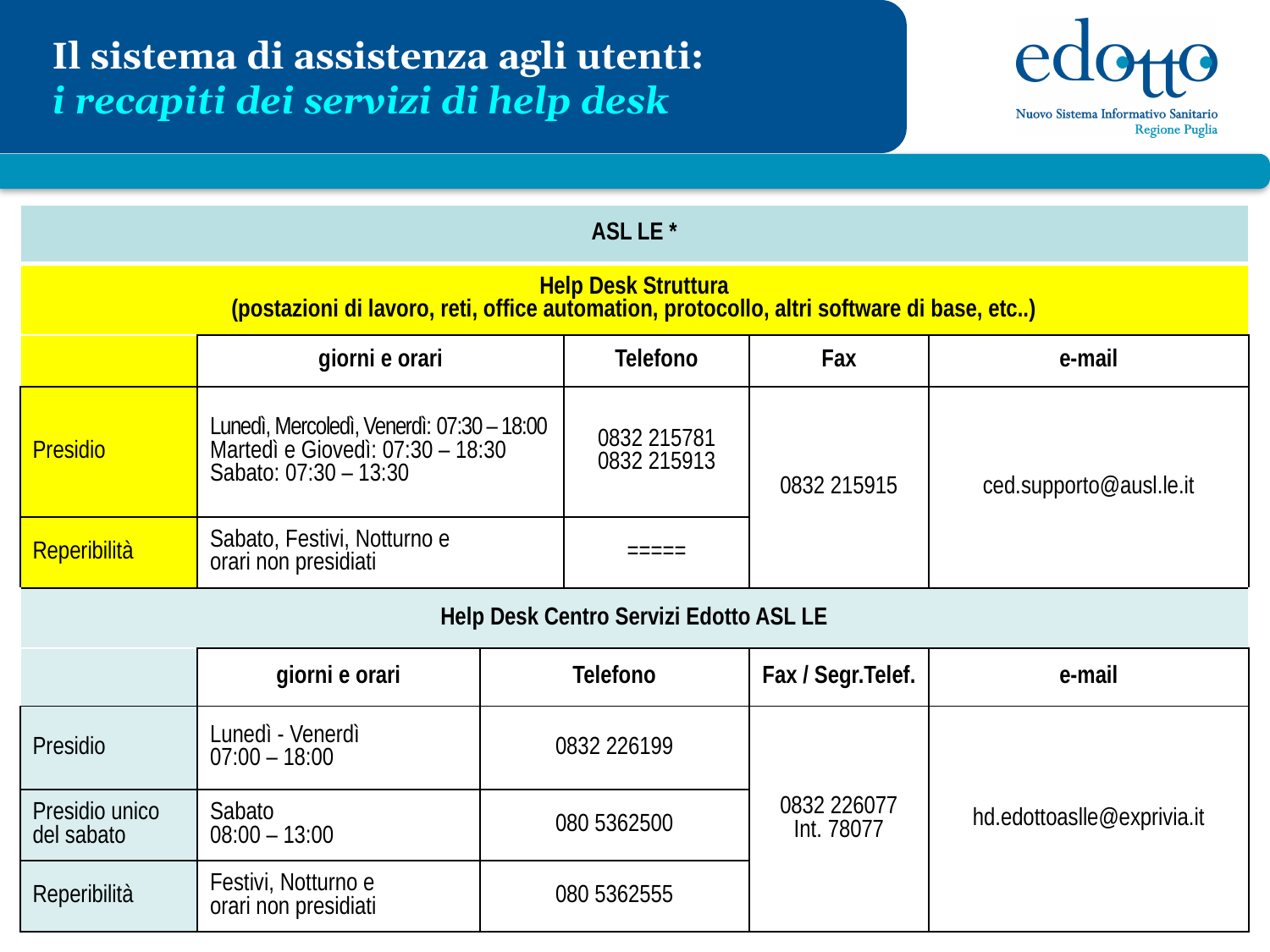

# Il sistema di assistenza agli utenti: i recapiti dei servizi di help desk
| ASL LE \* |  |  |  |  |  |
| --- | --- | --- | --- | --- | --- |
| Help Desk Struttura (postazioni di lavoro, reti, office automation, protocollo, altri software di base, etc..) |  |  |  |  |  |
|  | giorni e orari |  | Telefono | Fax | e-mail |
| Presidio | Lunedì, Mercoledì, Venerdì: 07:30 – 18:00 Martedì e Giovedì: 07:30 – 18:30 Sabato: 07:30 – 13:30 |  | 0832 215781 0832 215913 | 0832 215915 | ced.supporto@ausl.le.it |
| Reperibilità | Sabato, Festivi, Notturno e orari non presidiati |  | ===== |  |  |
| Help Desk Centro Servizi Edotto ASL LE |  |  |  |  |  |
|  | giorni e orari | Telefono |  | Fax / Segr.Telef. | e-mail |
| Presidio | Lunedì - Venerdì 07:00 – 18:00 | 0832 226199 |  | 0832 226077 Int. 78077 | hd.edottoaslle@exprivia.it |
| Presidio unico del sabato | Sabato 08:00 – 13:00 | 080 5362500 |  |  |  |
| Reperibilità | Festivi, Notturno e orari non presidiati | 080 5362555 |  |  |  |